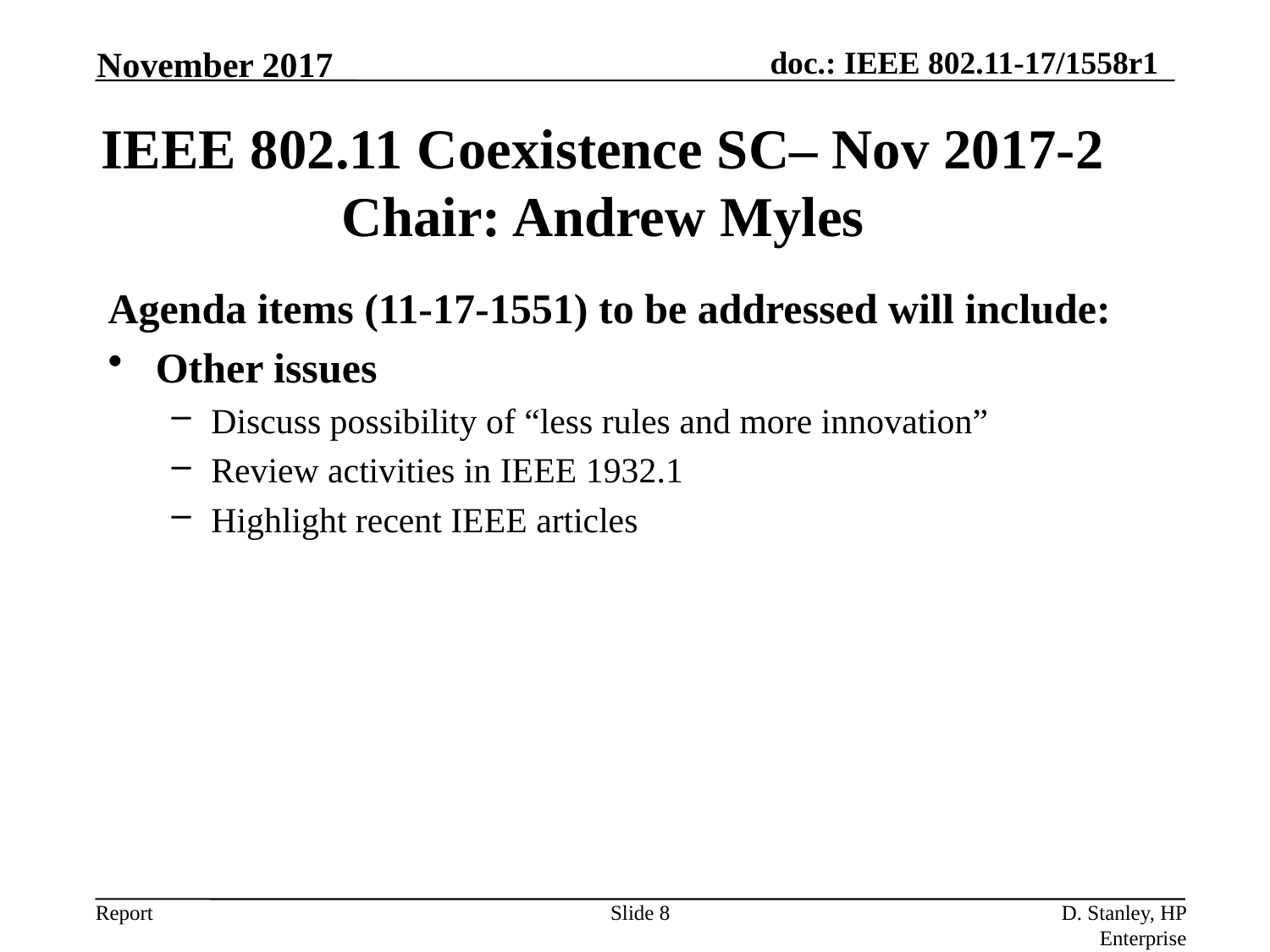

November 2017
IEEE 802.11 Coexistence SC– Nov 2017-2
Chair: Andrew Myles
Agenda items (11-17-1551) to be addressed will include:
Other issues
Discuss possibility of “less rules and more innovation”
Review activities in IEEE 1932.1
Highlight recent IEEE articles
Slide 8
D. Stanley, HP Enterprise